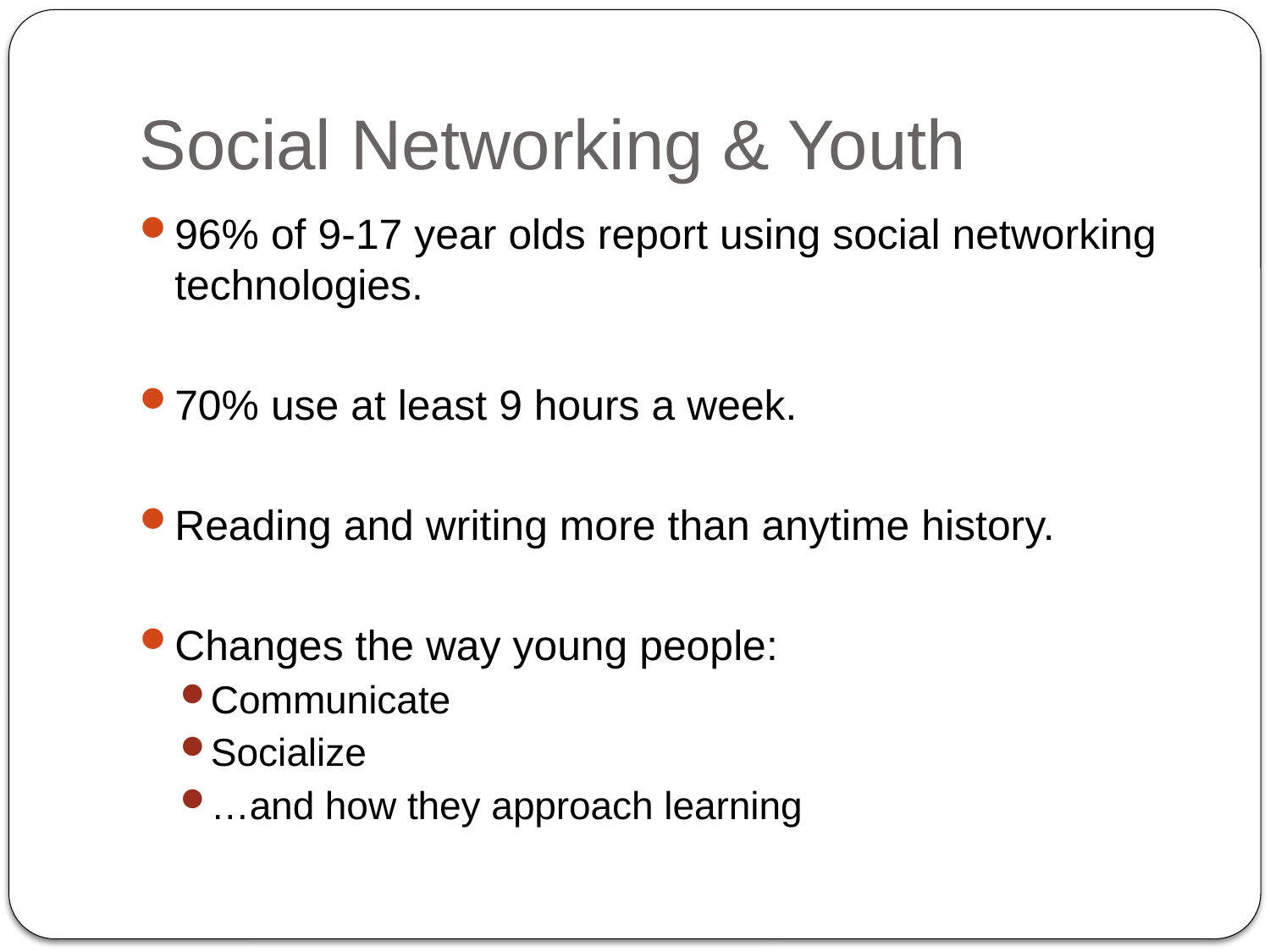

# Social Networking & Youth
96% of 9-17 year olds report using social networking technologies.

70% use at least 9 hours a week.

Reading and writing more than anytime history.

Changes the way young people:
Communicate
Socialize
…and how they approach learning